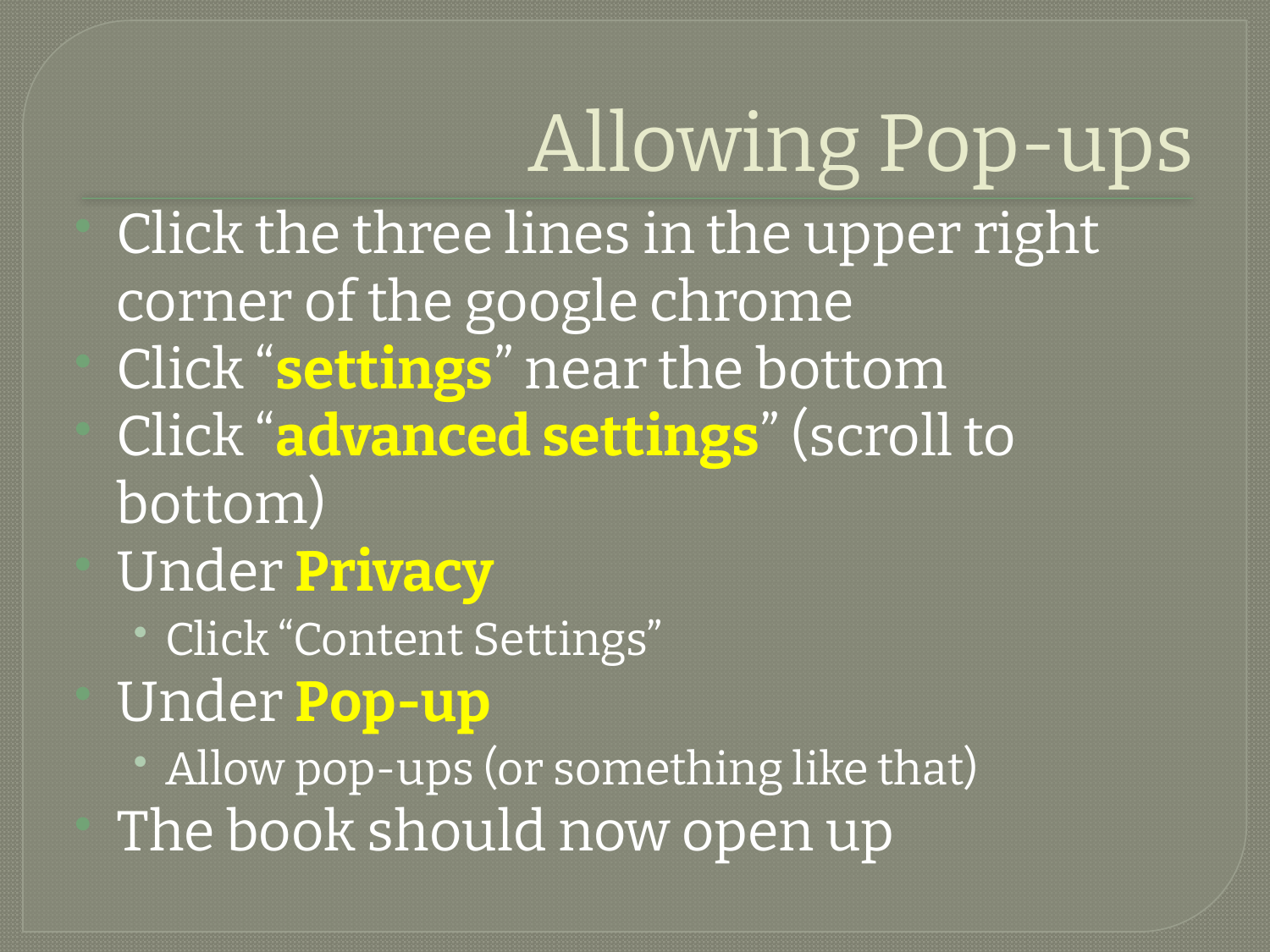

# Allowing Pop-ups
Click the three lines in the upper right corner of the google chrome
Click “settings” near the bottom
Click “advanced settings” (scroll to bottom)
Under Privacy
Click “Content Settings”
Under Pop-up
Allow pop-ups (or something like that)
The book should now open up